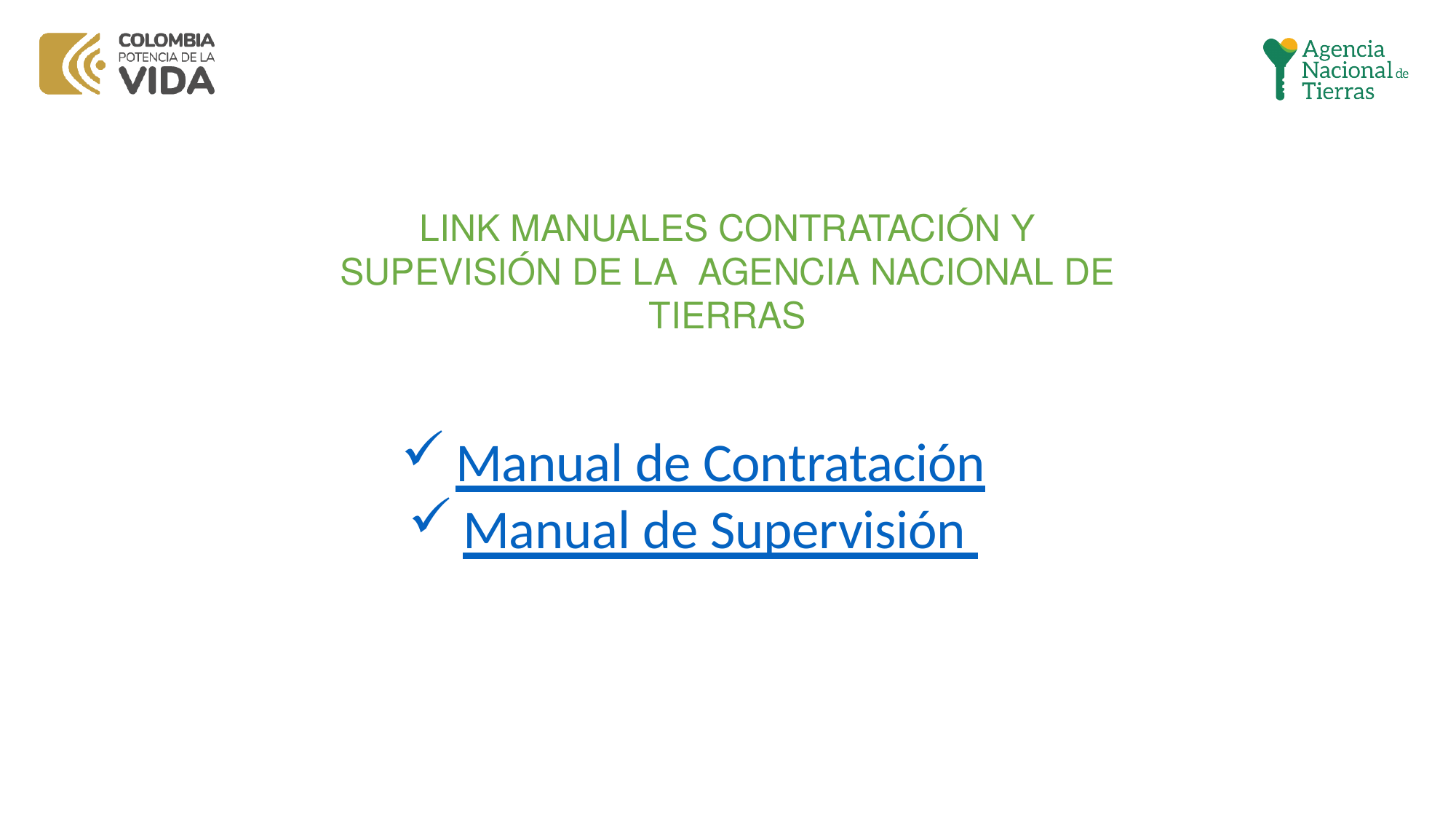

LINK MANUALES CONTRATACIÓN Y SUPEVISIÓN DE LA  AGENCIA NACIONAL DE TIERRAS
Manual de Contratación
Manual de Supervisión